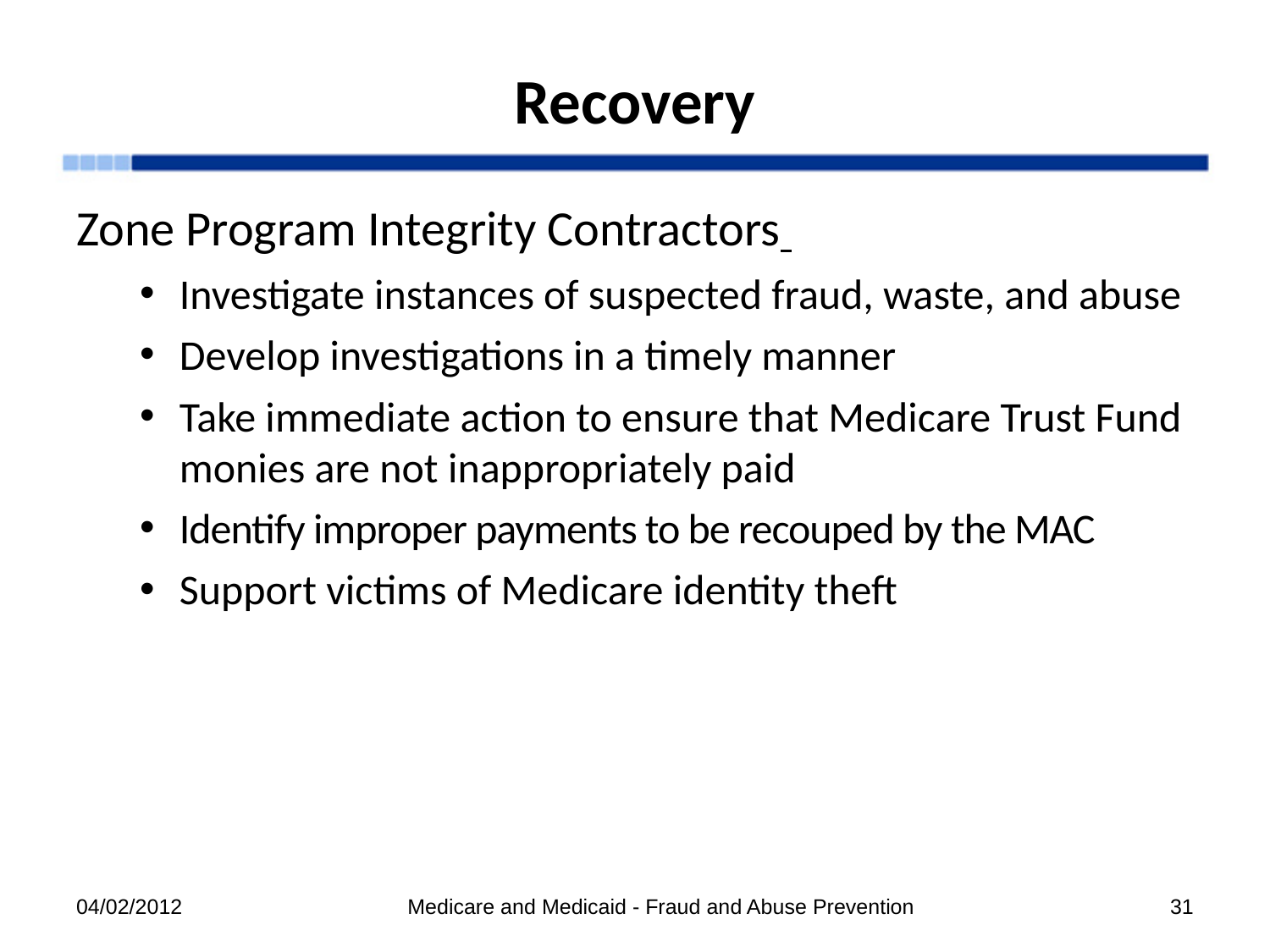

# Recovery
Zone Program Integrity Contractors
Investigate instances of suspected fraud, waste, and abuse
Develop investigations in a timely manner
Take immediate action to ensure that Medicare Trust Fund monies are not inappropriately paid
Identify improper payments to be recouped by the MAC
Support victims of Medicare identity theft
04/02/2012
Medicare and Medicaid - Fraud and Abuse Prevention
31